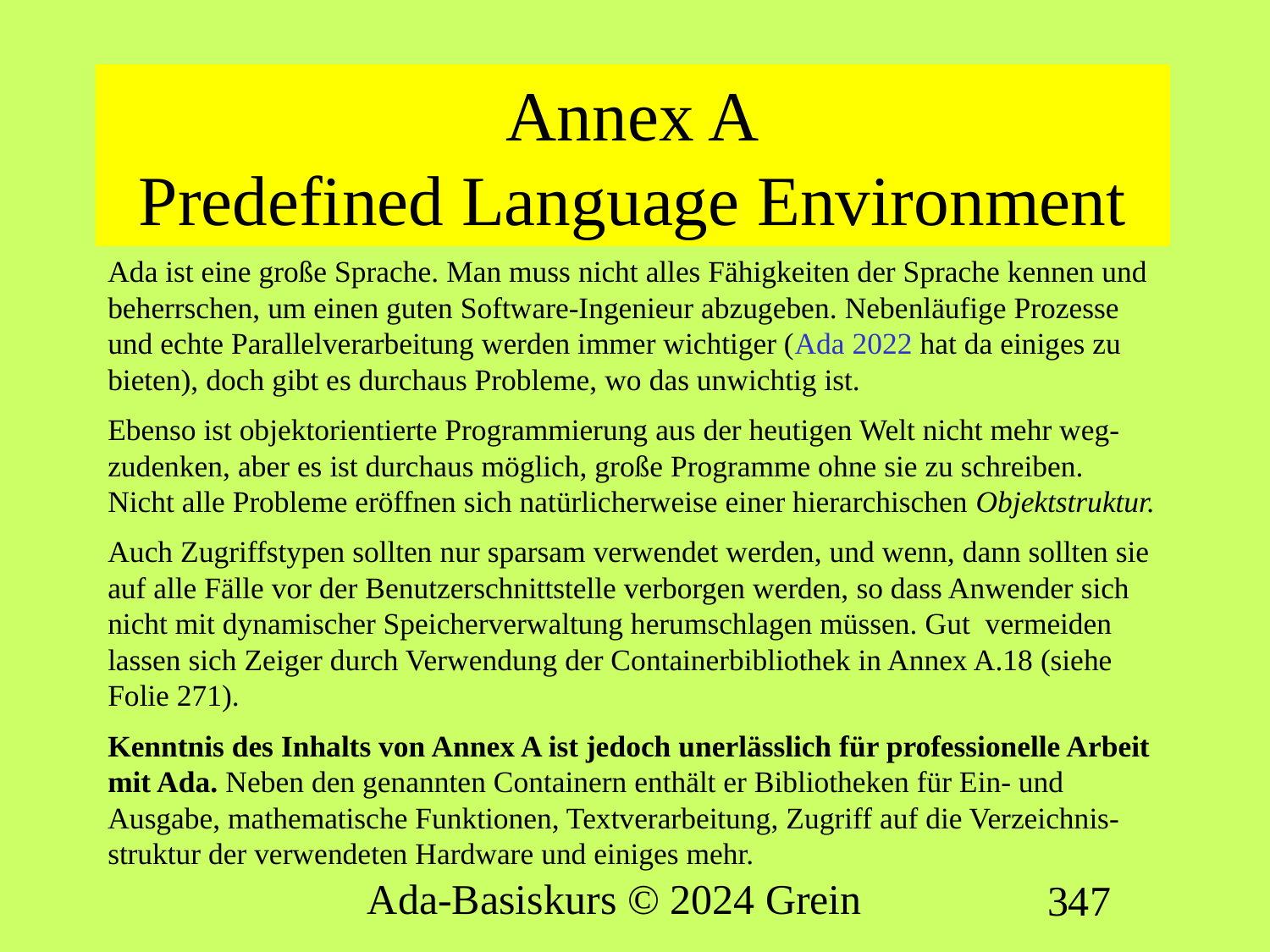

# Annex A Predefined Language Environment
Ada ist eine große Sprache. Man muss nicht alles Fähigkeiten der Sprache kennen und beherrschen, um einen guten Software-Ingenieur abzugeben. Nebenläufige Prozesse und echte Parallelverarbeitung werden immer wichtiger (Ada 2022 hat da einiges zu bieten), doch gibt es durchaus Probleme, wo das unwichtig ist.
Ebenso ist objektorientierte Programmierung aus der heutigen Welt nicht mehr weg-zudenken, aber es ist durchaus möglich, große Programme ohne sie zu schreiben. Nicht alle Probleme eröffnen sich natürlicherweise einer hierarchischen Objektstruktur.
Auch Zugriffstypen sollten nur sparsam verwendet werden, und wenn, dann sollten sie auf alle Fälle vor der Benutzerschnittstelle verborgen werden, so dass Anwender sich nicht mit dynamischer Speicherverwaltung herumschlagen müssen. Gut  vermeiden lassen sich Zeiger durch Verwendung der Containerbibliothek in Annex A.18 (siehe Folie 271).
Kenntnis des Inhalts von Annex A ist jedoch unerlässlich für professionelle Arbeit mit Ada. Neben den genannten Containern enthält er Bibliotheken für Ein- und Ausgabe, mathematische Funktionen, Textverarbeitung, Zugriff auf die Verzeichnis-struktur der verwendeten Hardware und einiges mehr.
Ada-Basiskurs © 2024 Grein
347